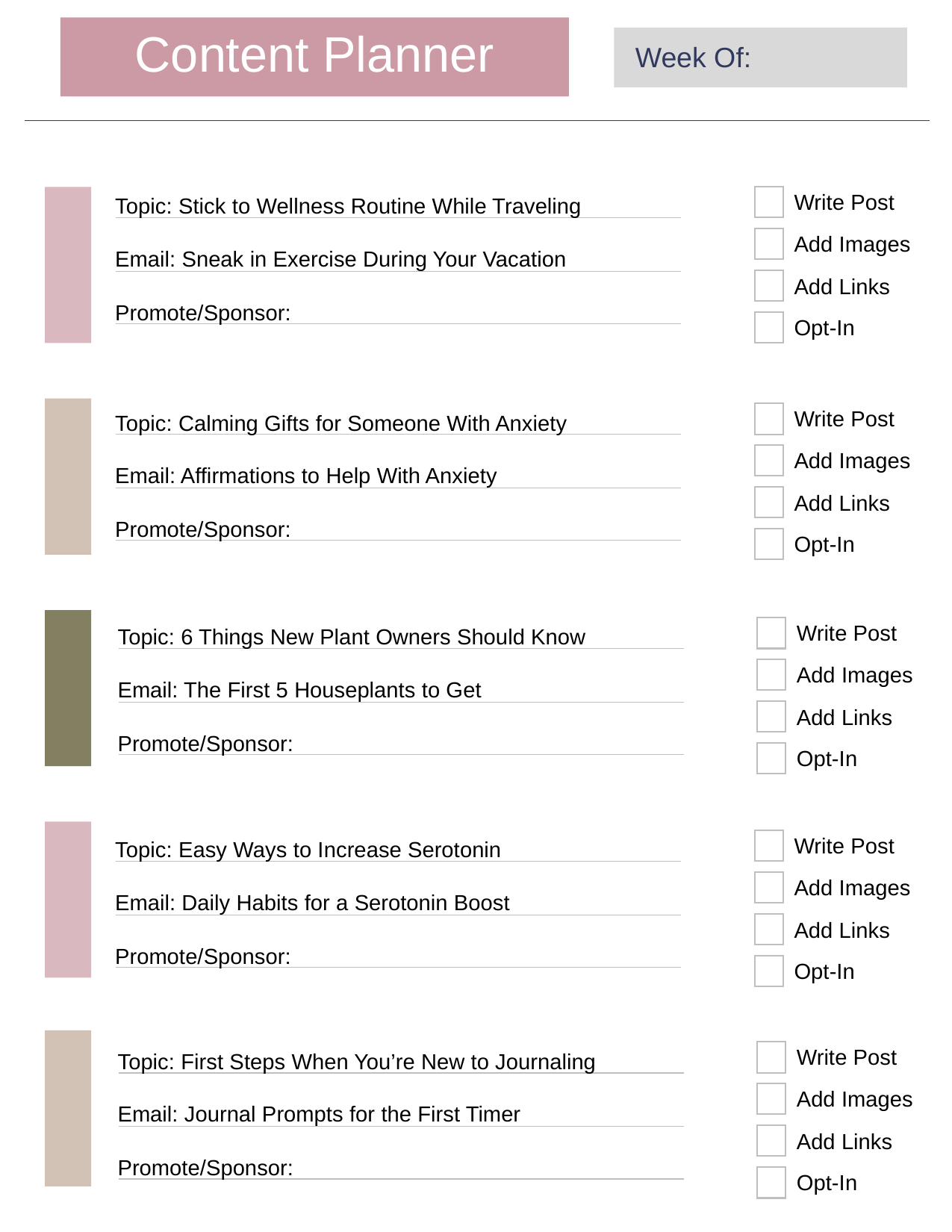

Content Planner

Week Of:
Write Post

Topic: Stick to Wellness Routine While Traveling
Add Images

Email: Sneak in Exercise During Your Vacation
Add Links

Promote/Sponsor:
Opt-In

Write Post

Topic: Calming Gifts for Someone With Anxiety
Add Images

Email: Affirmations to Help With Anxiety
Add Links

Promote/Sponsor:
Opt-In

Write Post

Topic: 6 Things New Plant Owners Should Know
Add Images

Email: The First 5 Houseplants to Get
Add Links

Promote/Sponsor:
Opt-In

Write Post

Topic: Easy Ways to Increase Serotonin
Add Images

Email: Daily Habits for a Serotonin Boost
Add Links

Promote/Sponsor:
Opt-In

Write Post

Topic: First Steps When You’re New to Journaling
Add Images

Email: Journal Prompts for the First Timer
Add Links

Promote/Sponsor:
Opt-In